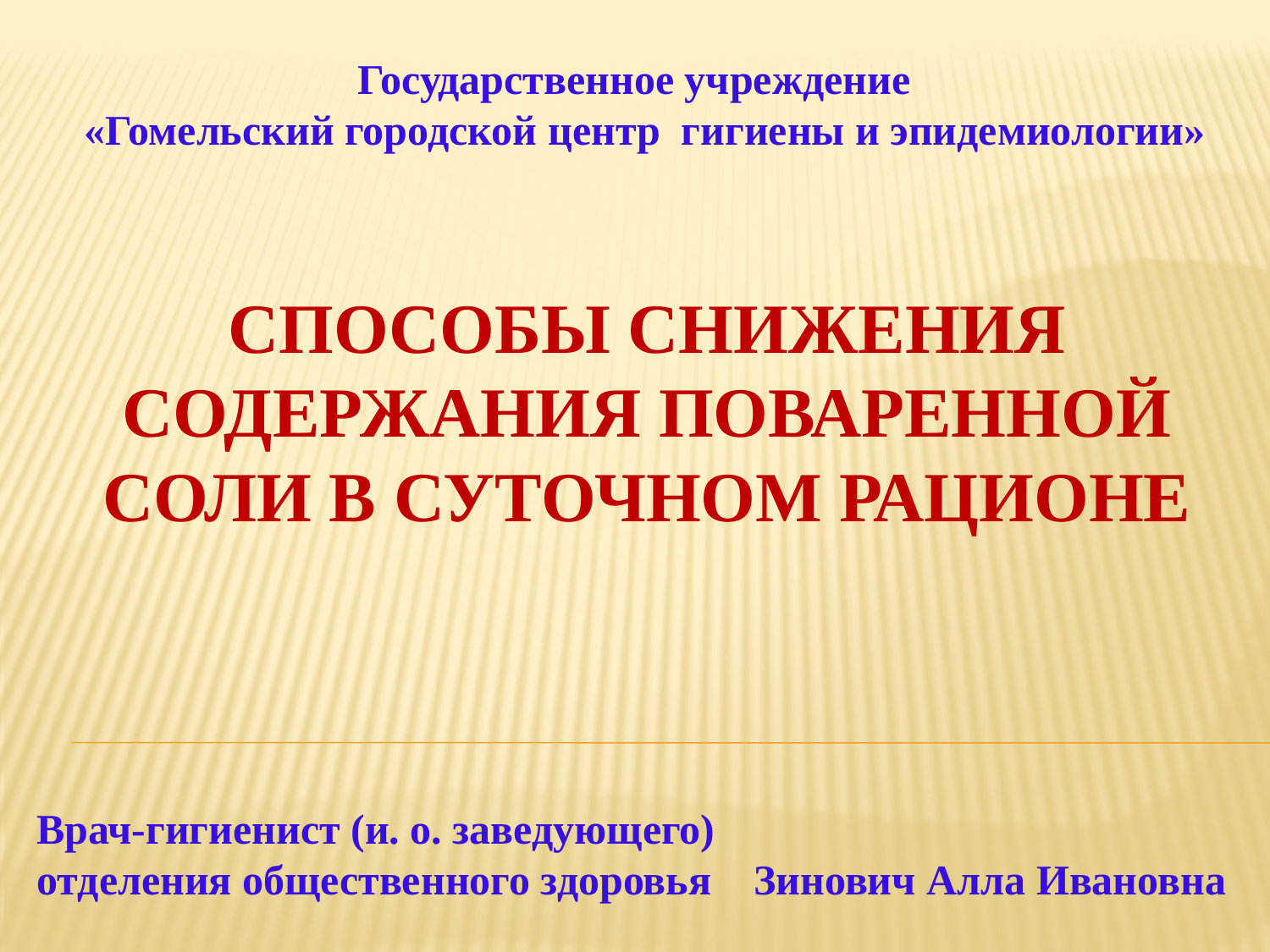

Государственное учреждение
 «Гомельский городской центр  гигиены и эпидемиологии»
Способы снижения содержания поваренной соли в суточном рационе
#
Врач-гигиенист (и. о. заведующего)
отделения общественного здоровья    Зинович Алла Ивановна